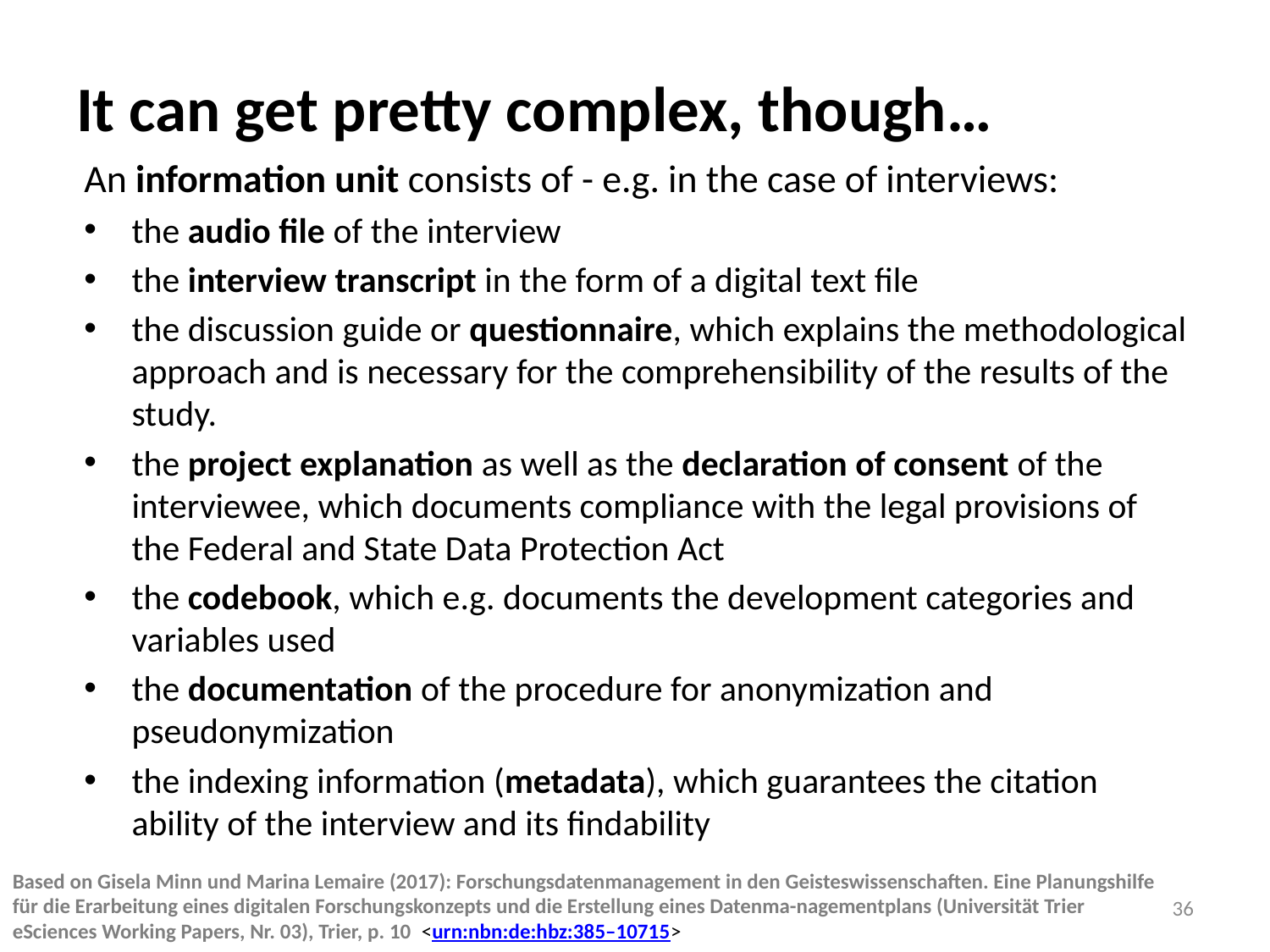

# It can get pretty complex, though…
An information unit consists of - e.g. in the case of interviews:
the audio file of the interview
the interview transcript in the form of a digital text file
the discussion guide or questionnaire, which explains the methodological approach and is necessary for the comprehensibility of the results of the study.
the project explanation as well as the declaration of consent of the interviewee, which documents compliance with the legal provisions of the Federal and State Data Protection Act
the codebook, which e.g. documents the development categories and variables used
the documentation of the procedure for anonymization and pseudonymization
the indexing information (metadata), which guarantees the citation ability of the interview and its findability
Based on Gisela Minn und Marina Lemaire (2017): Forschungsdatenmanagement in den Geisteswissenschaften. Eine Planungshilfe für die Erarbeitung eines digitalen Forschungskonzepts und die Erstellung eines Datenma-nagementplans (Universität Trier eSciences Working Papers, Nr. 03), Trier, p. 10  <urn:nbn:de:hbz:385–10715>

36